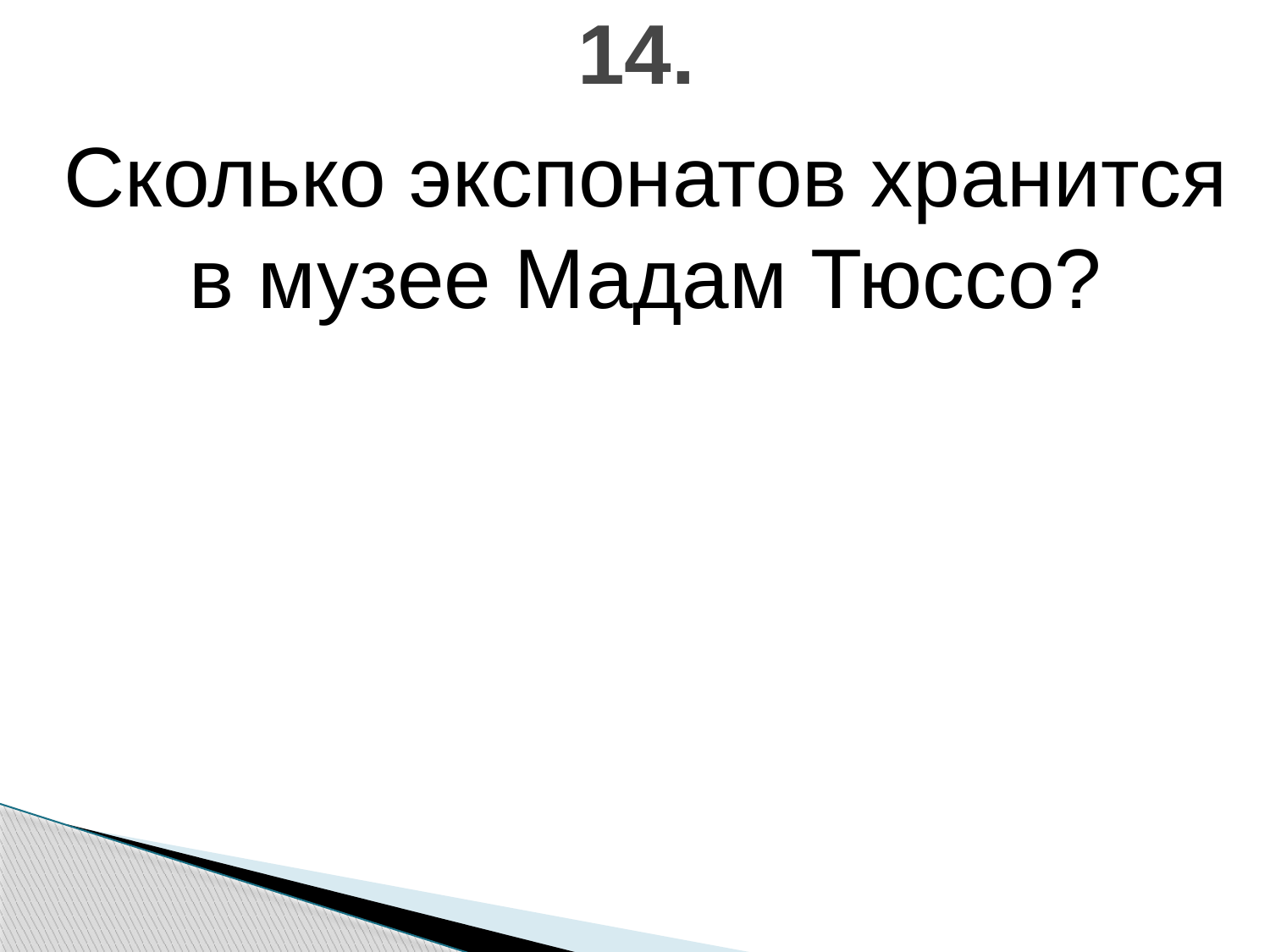

# 14.
Сколько экспонатов хранится в музее Мадам Тюссо?